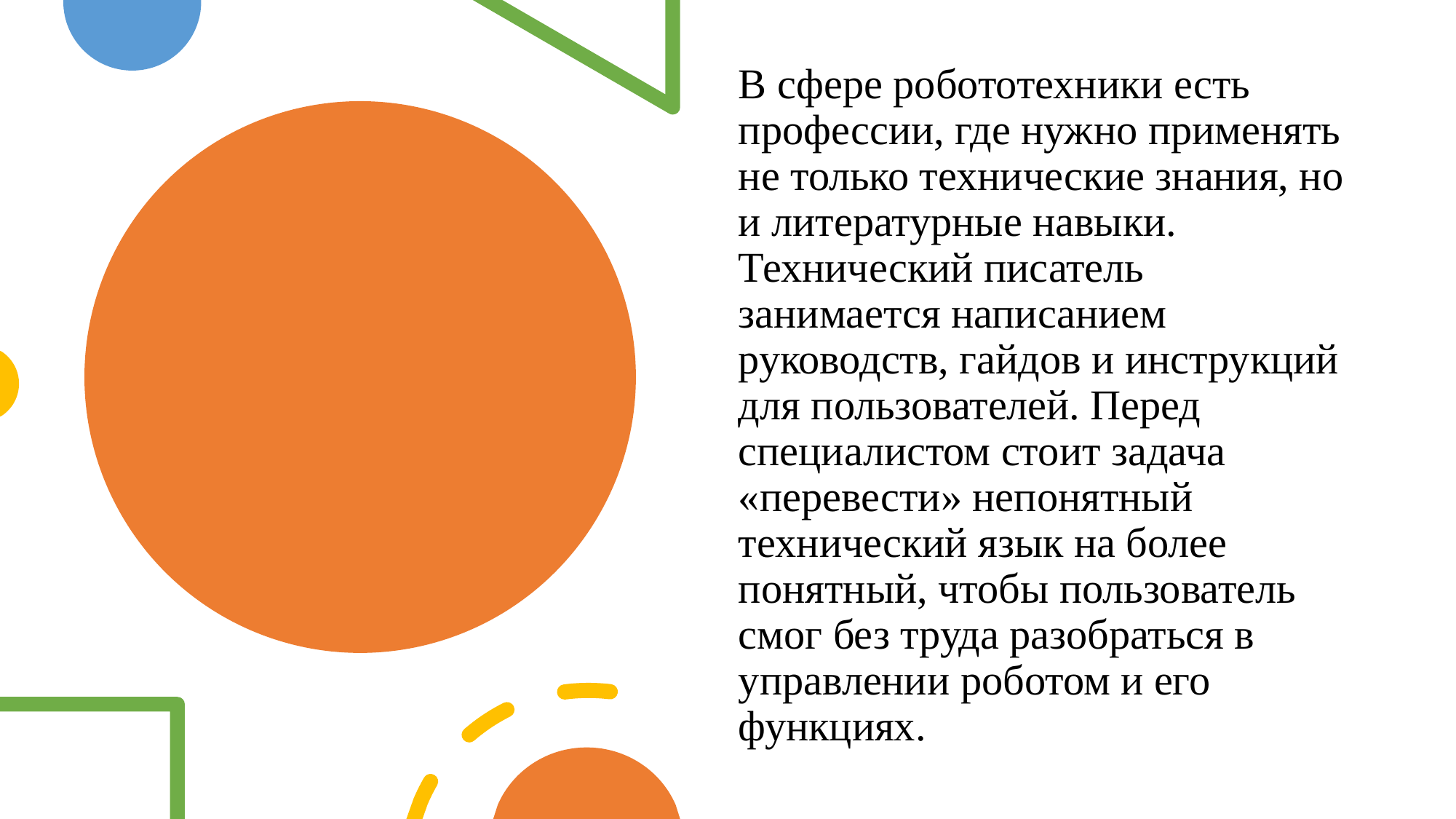

В сфере робототехники есть профессии, где нужно применять не только технические знания, но и литературные навыки. Технический писатель занимается написанием руководств, гайдов и инструкций для пользователей. Перед специалистом стоит задача «перевести» непонятный технический язык на более понятный, чтобы пользователь смог без труда разобраться в управлении роботом и его функциях.